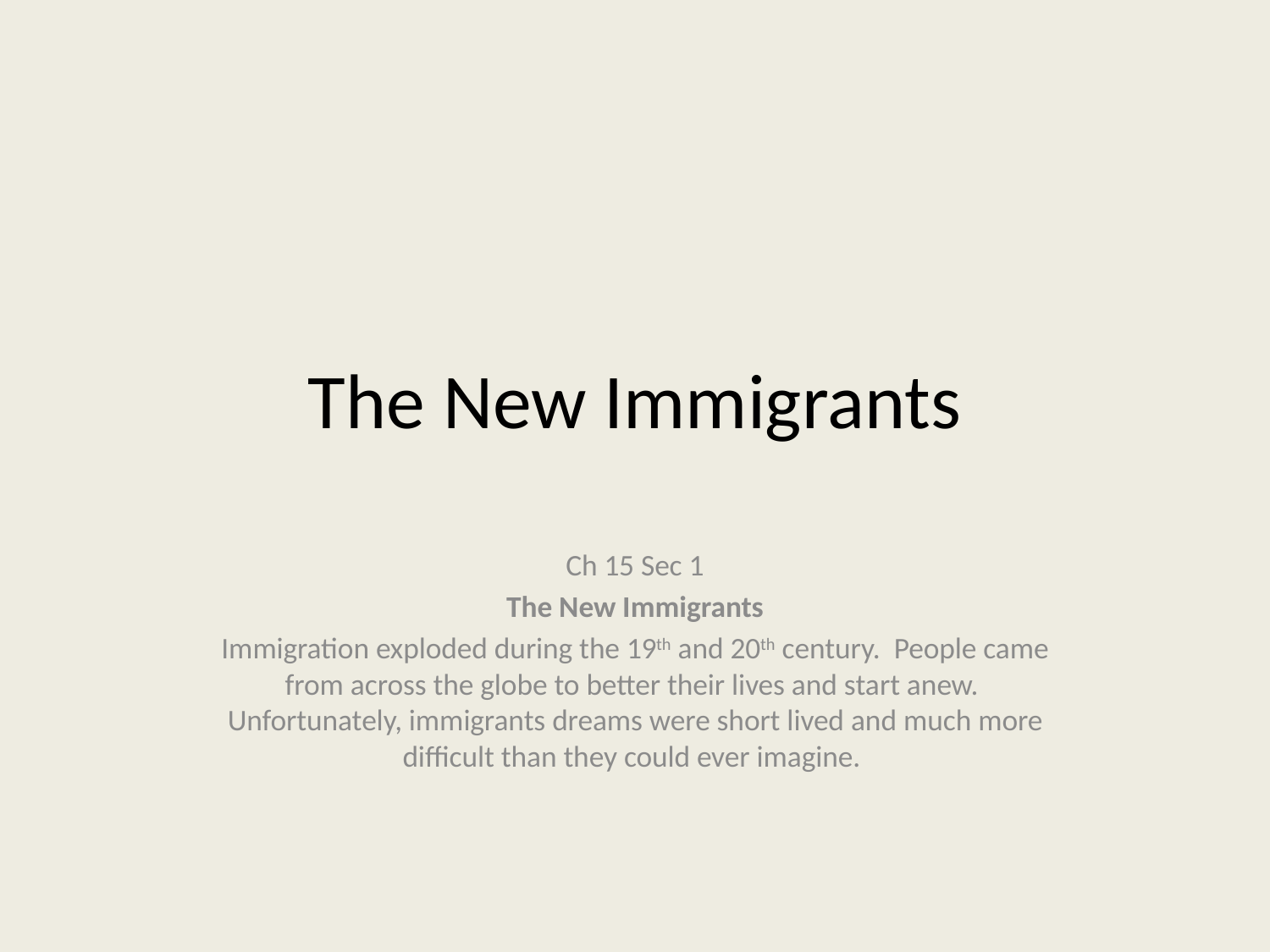

# The New Immigrants
Ch 15 Sec 1
The New Immigrants
Immigration exploded during the 19th and 20th century.  People came from across the globe to better their lives and start anew.  Unfortunately, immigrants dreams were short lived and much more difficult than they could ever imagine.